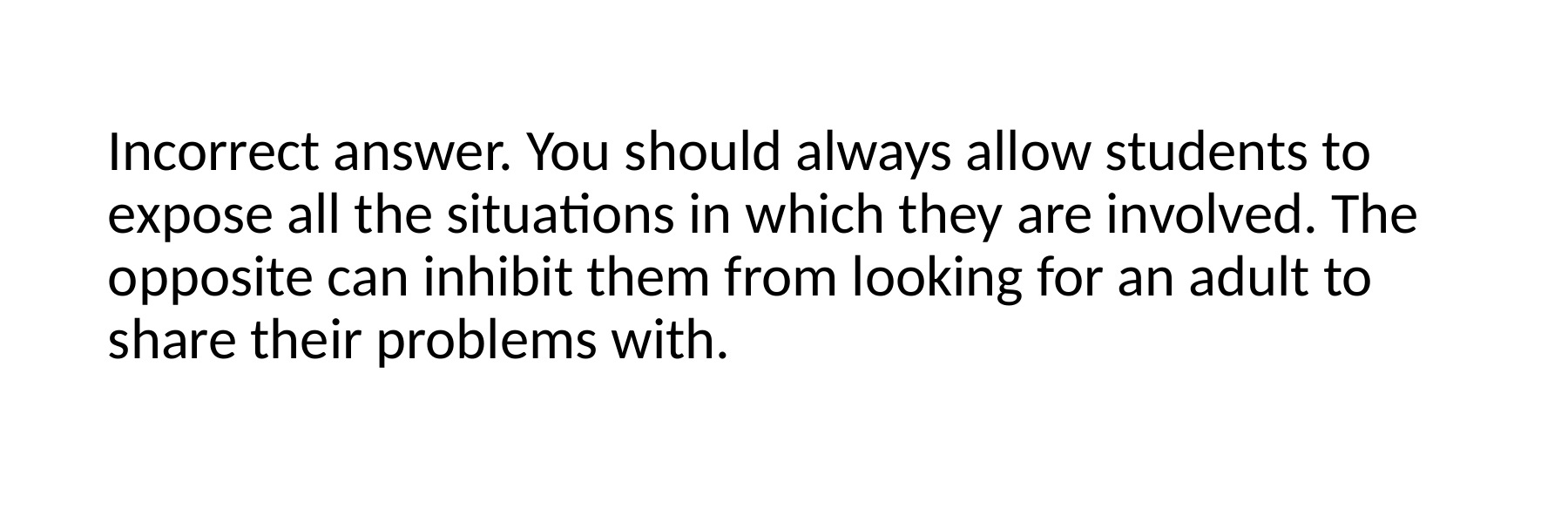

Incorrect answer. You should always allow students to expose all the situations in which they are involved. The opposite can inhibit them from looking for an adult to share their problems with.